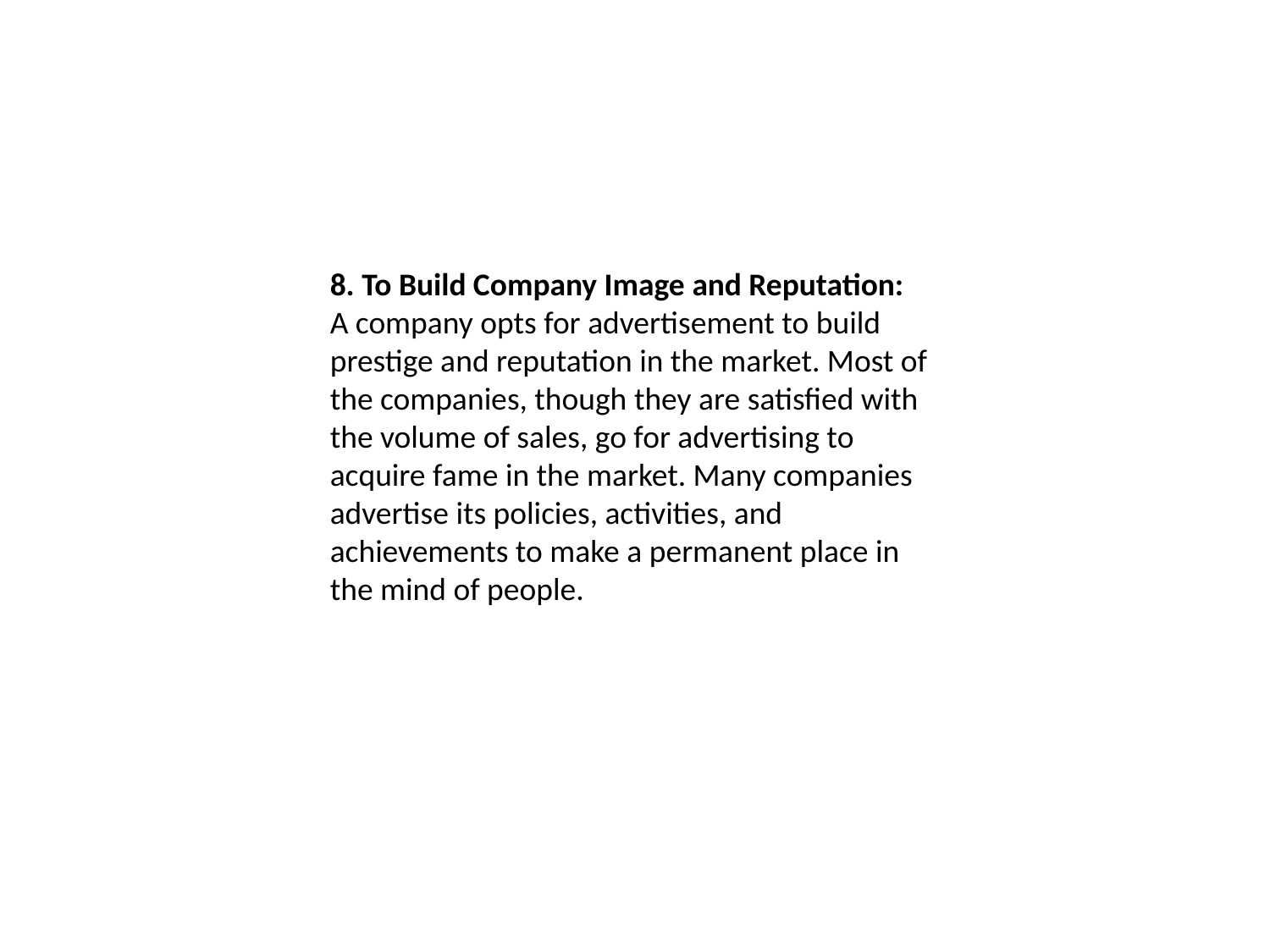

8. To Build Company Image and Reputation:
A company opts for advertisement to build prestige and reputation in the market. Most of the companies, though they are satisfied with the volume of sales, go for advertising to acquire fame in the market. Many companies advertise its policies, activities, and achievements to make a permanent place in the mind of people.